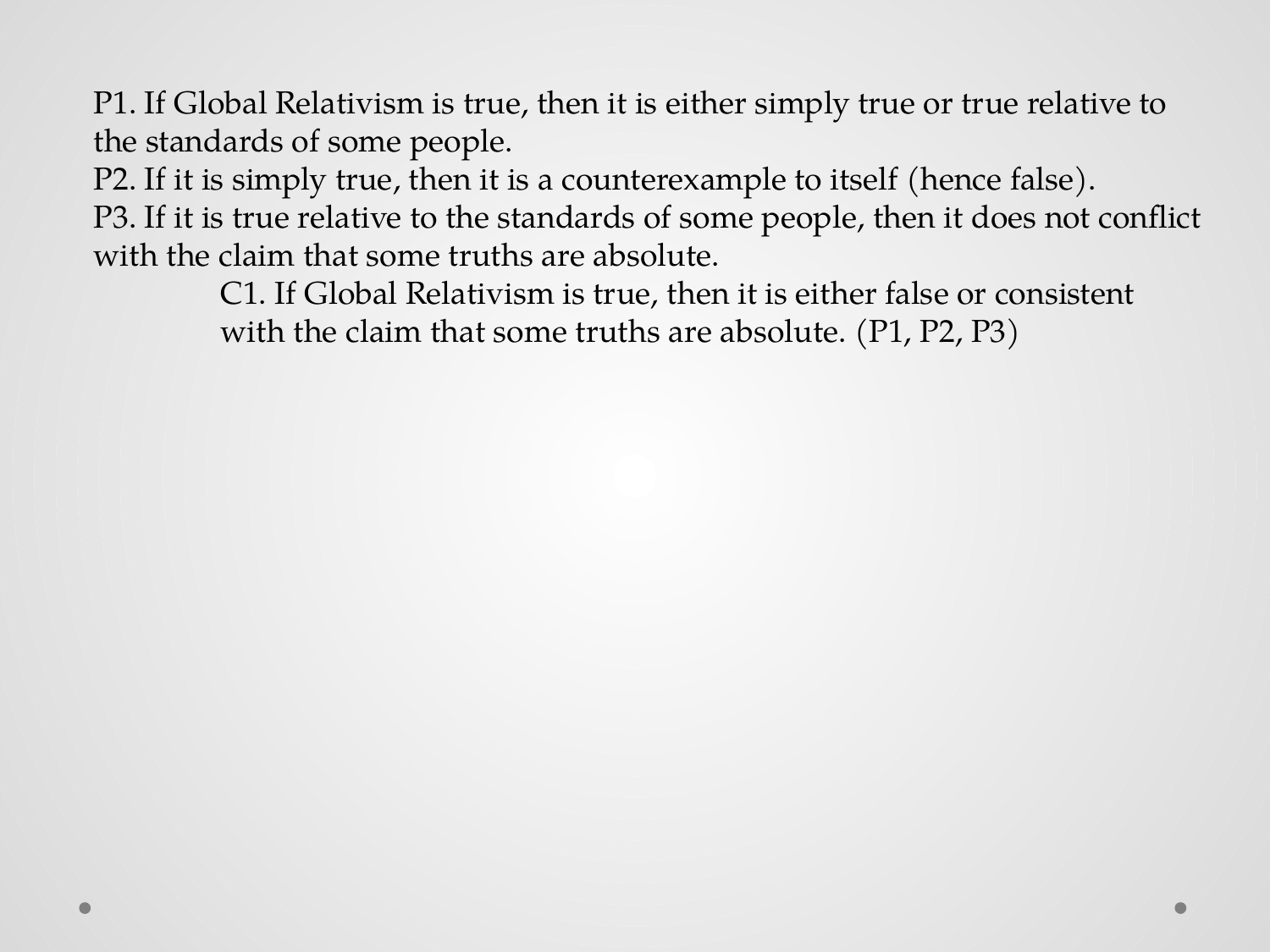

P1. If Global Relativism is true, then it is either simply true or true relative to the standards of some people.
P2. If it is simply true, then it is a counterexample to itself (hence false).
P3. If it is true relative to the standards of some people, then it does not conflict with the claim that some truths are absolute.
	C1. If Global Relativism is true, then it is either false or consistent 	with the claim that some truths are absolute. (P1, P2, P3)